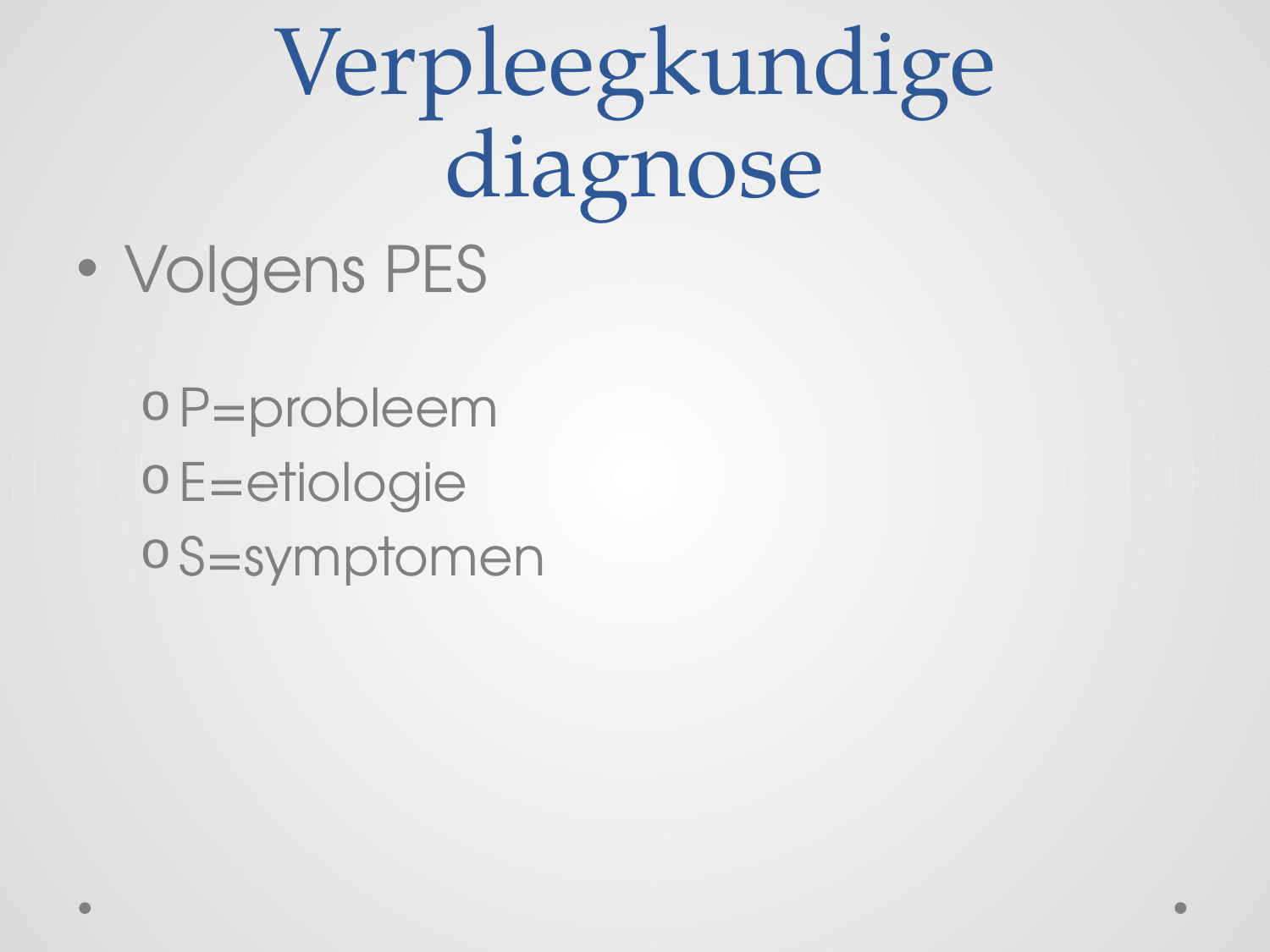

# Verpleegkundige diagnose
Volgens PES

P=probleem
E=etiologie
S=symptomen